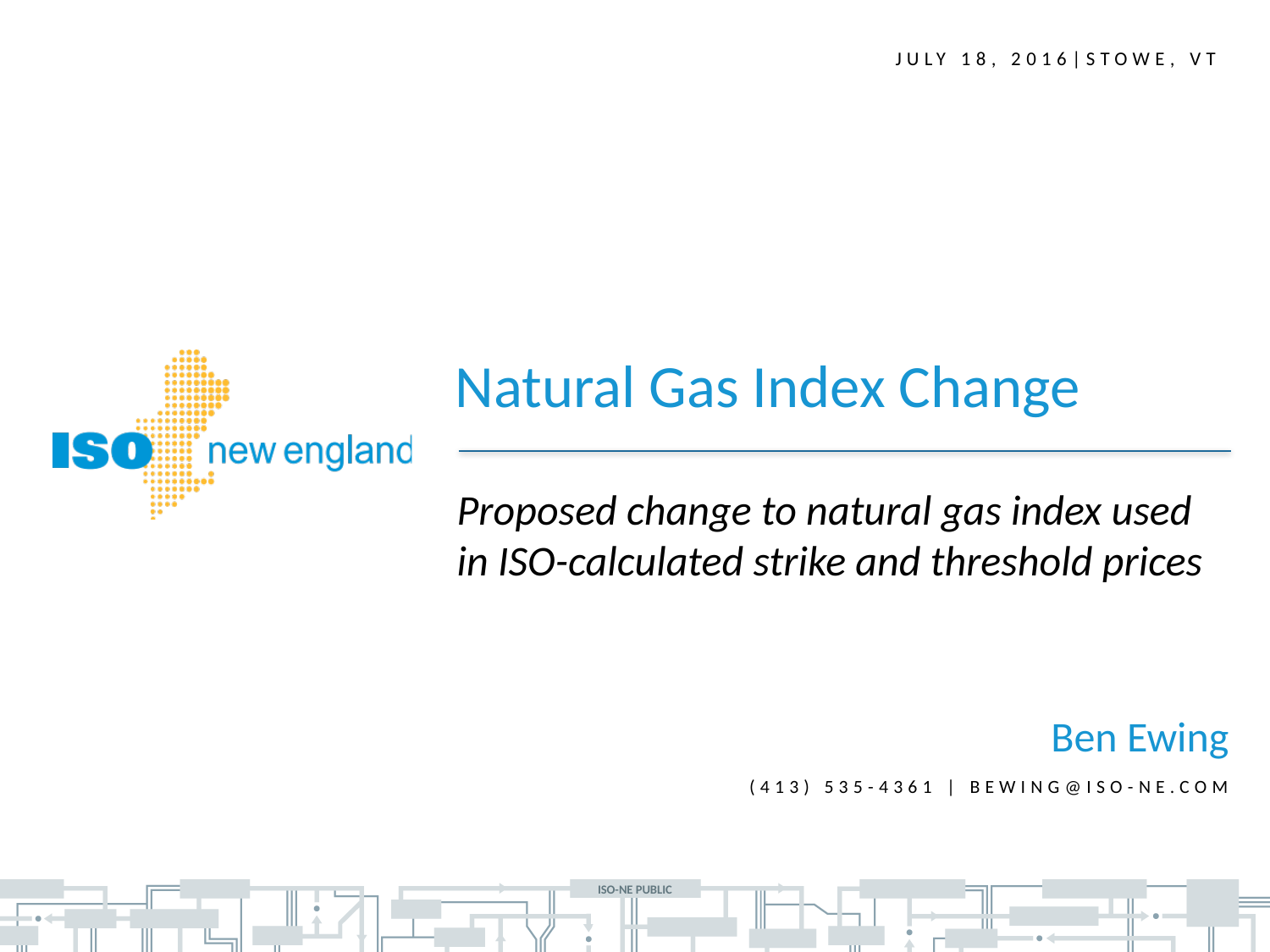

July 18, 2016|Stowe, vt
Natural Gas Index Change
Proposed change to natural gas index used in ISO-calculated strike and threshold prices
Ben Ewing
(413) 535-4361 | BEWING@iso-ne.com